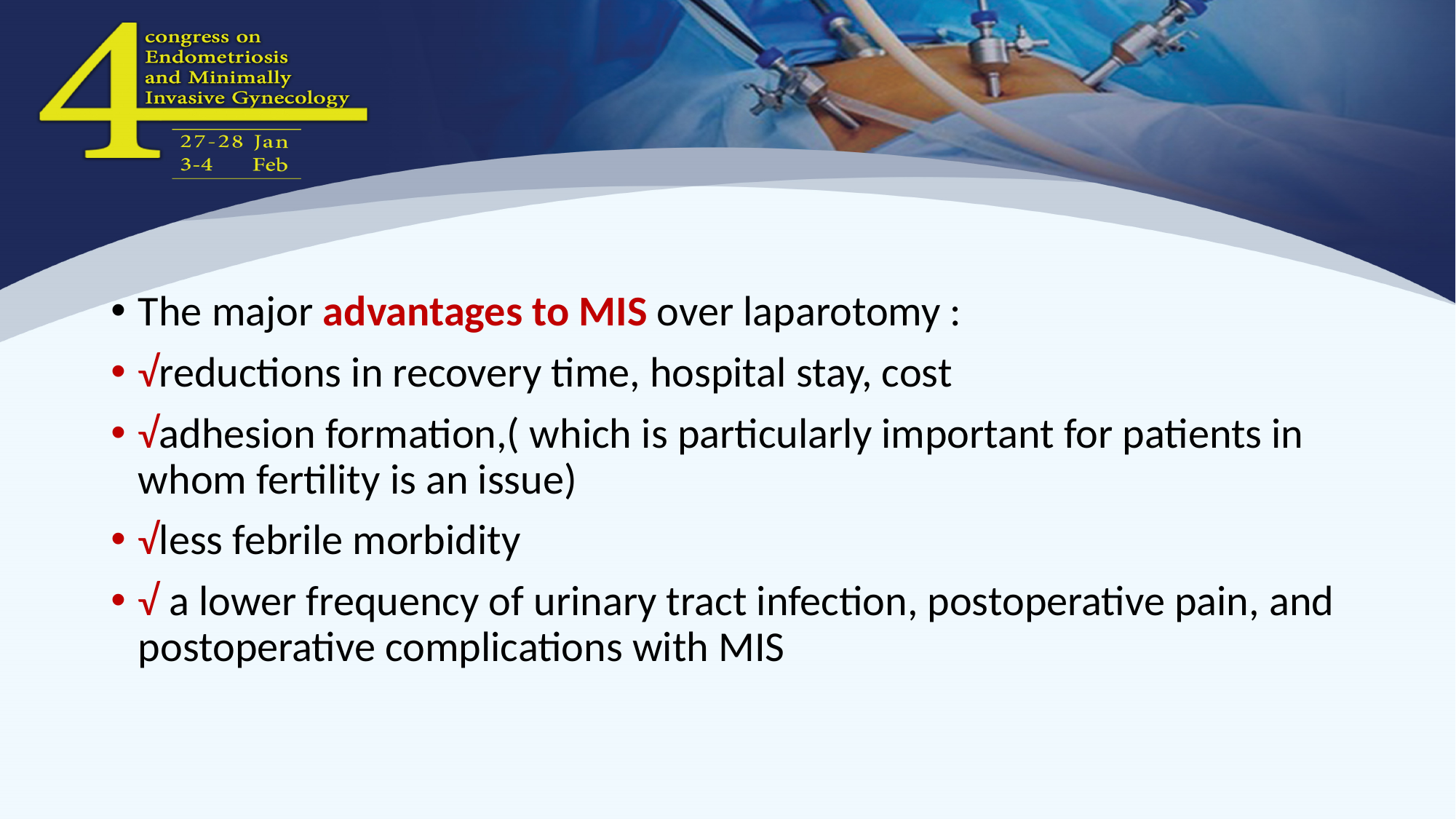

#

The major advantages to MIS over laparotomy :
√reductions in recovery time, hospital stay, cost
√adhesion formation,( which is particularly important for patients in whom fertility is an issue)
√less febrile morbidity
√ a lower frequency of urinary tract infection, postoperative pain, and postoperative complications with MIS